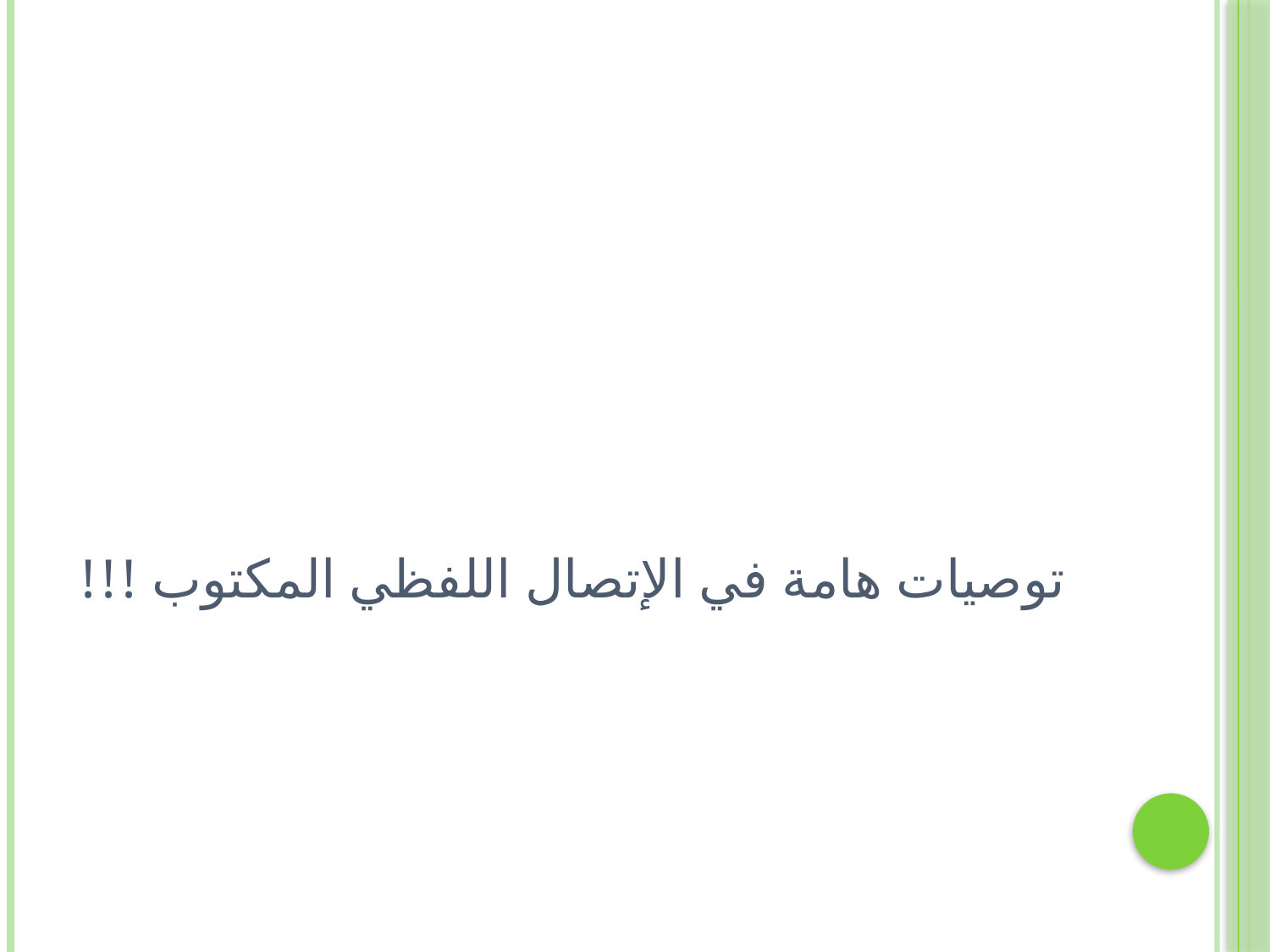

# توصيات هامة في الإتصال اللفظي المكتوب !!!